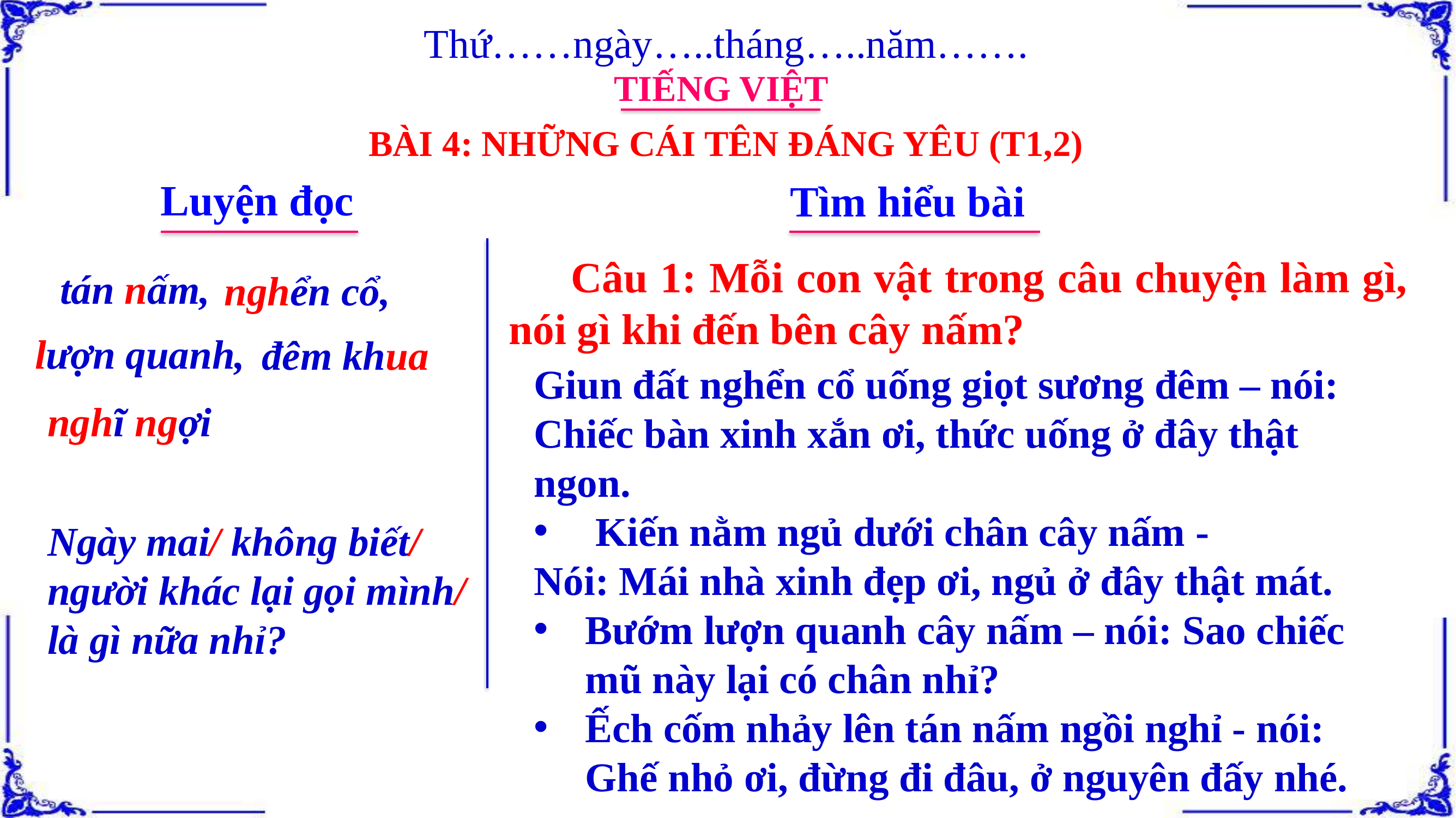

Thứ……ngày…..tháng…..năm…….
TIẾNG VIỆT
BÀI 4: NHỮNG CÁI TÊN ĐÁNG YÊU (T1,2)
Luyện đọc
Tìm hiểu bài
     Câu 1: Mỗi con vật trong câu chuyện làm gì, nói gì khi đến bên cây nấm?

tán nấm,
nghển cổ,
lượn quanh,
đêm khua
Giun đất nghển cổ uống giọt sương đêm – nói: Chiếc bàn xinh xắn ơi, thức uống ở đây thật ngon.
 Kiến nằm ngủ dưới chân cây nấm -
Nói: Mái nhà xinh đẹp ơi, ngủ ở đây thật mát.
Bướm lượn quanh cây nấm – nói: Sao chiếc mũ này lại có chân nhỉ?
Ếch cốm nhảy lên tán nấm ngồi nghỉ - nói: Ghế nhỏ ơi, đừng đi đâu, ở nguyên đấy nhé.
nghĩ ngợi
Ngày mai/ không biết/ người khác lại gọi mình/ là gì nữa nhỉ?